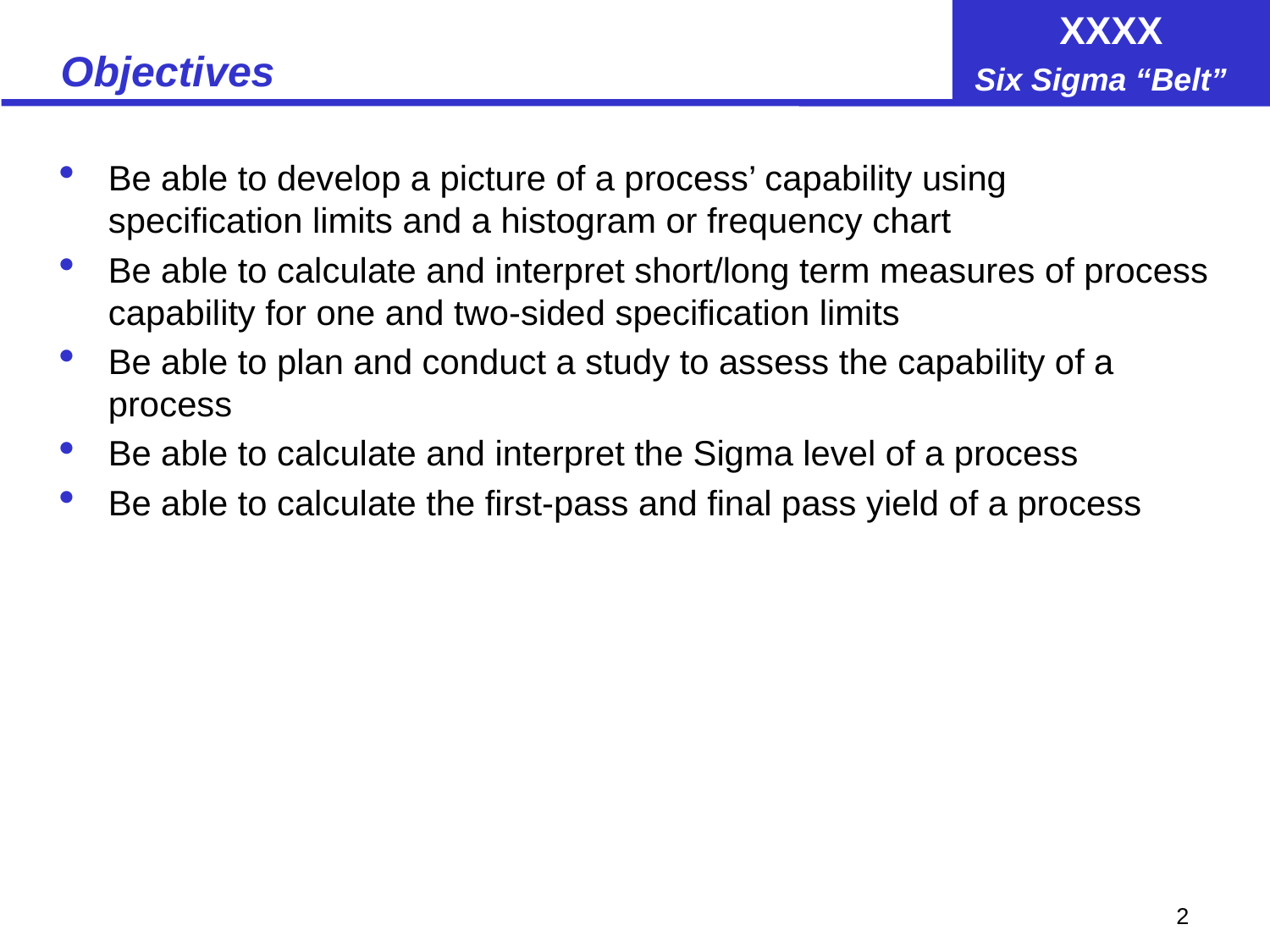

# Objectives
Be able to develop a picture of a process’ capability using specification limits and a histogram or frequency chart
Be able to calculate and interpret short/long term measures of process capability for one and two-sided specification limits
Be able to plan and conduct a study to assess the capability of a process
Be able to calculate and interpret the Sigma level of a process
Be able to calculate the first-pass and final pass yield of a process